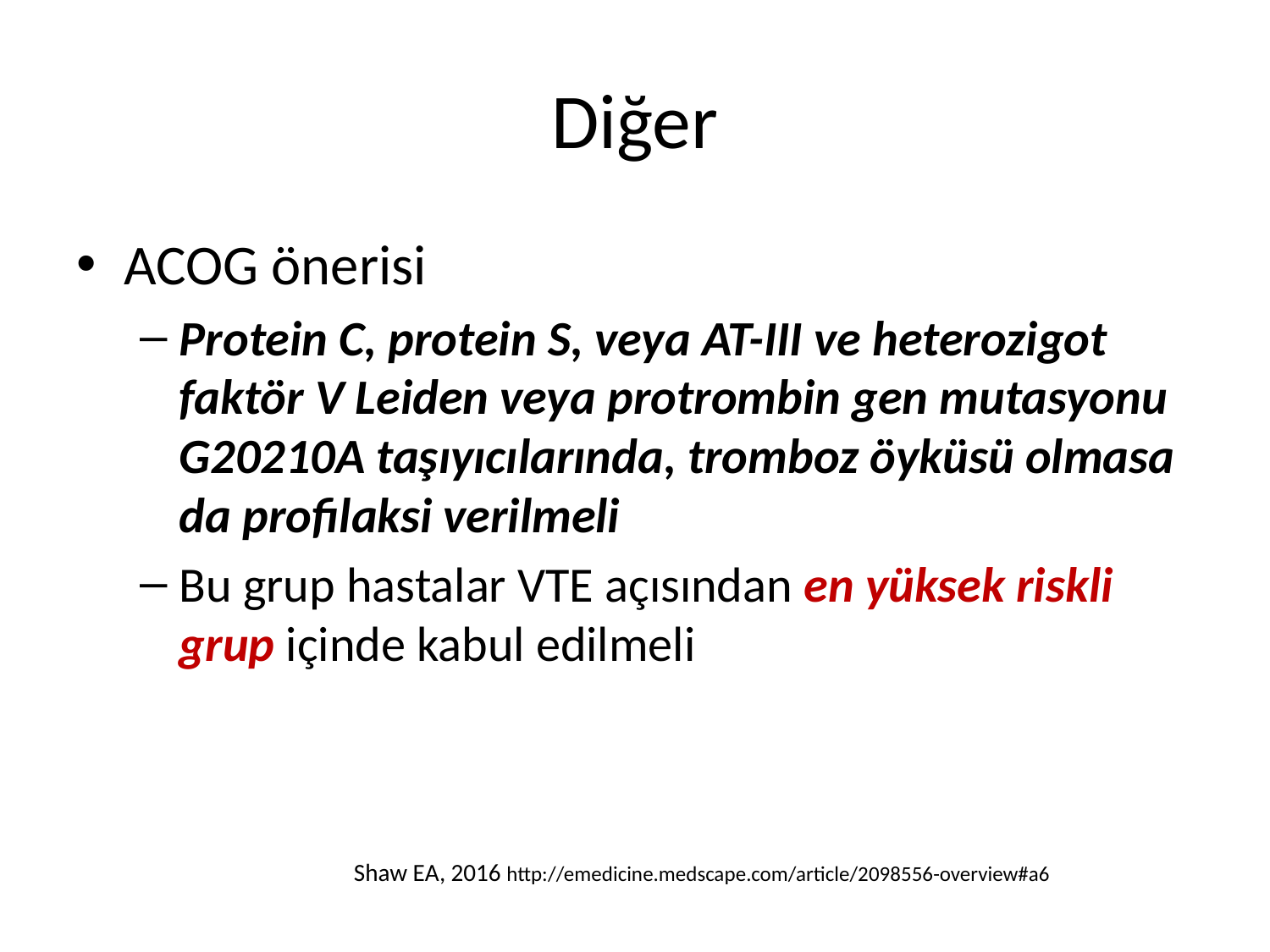

# Diğer
ACOG önerisi
Protein C, protein S, veya AT-III ve heterozigot faktör V Leiden veya protrombin gen mutasyonu G20210A taşıyıcılarında, tromboz öyküsü olmasa da profilaksi verilmeli
Bu grup hastalar VTE açısından en yüksek riskli grup içinde kabul edilmeli

Shaw EA, 2016 http://emedicine.medscape.com/article/2098556-overview#a6